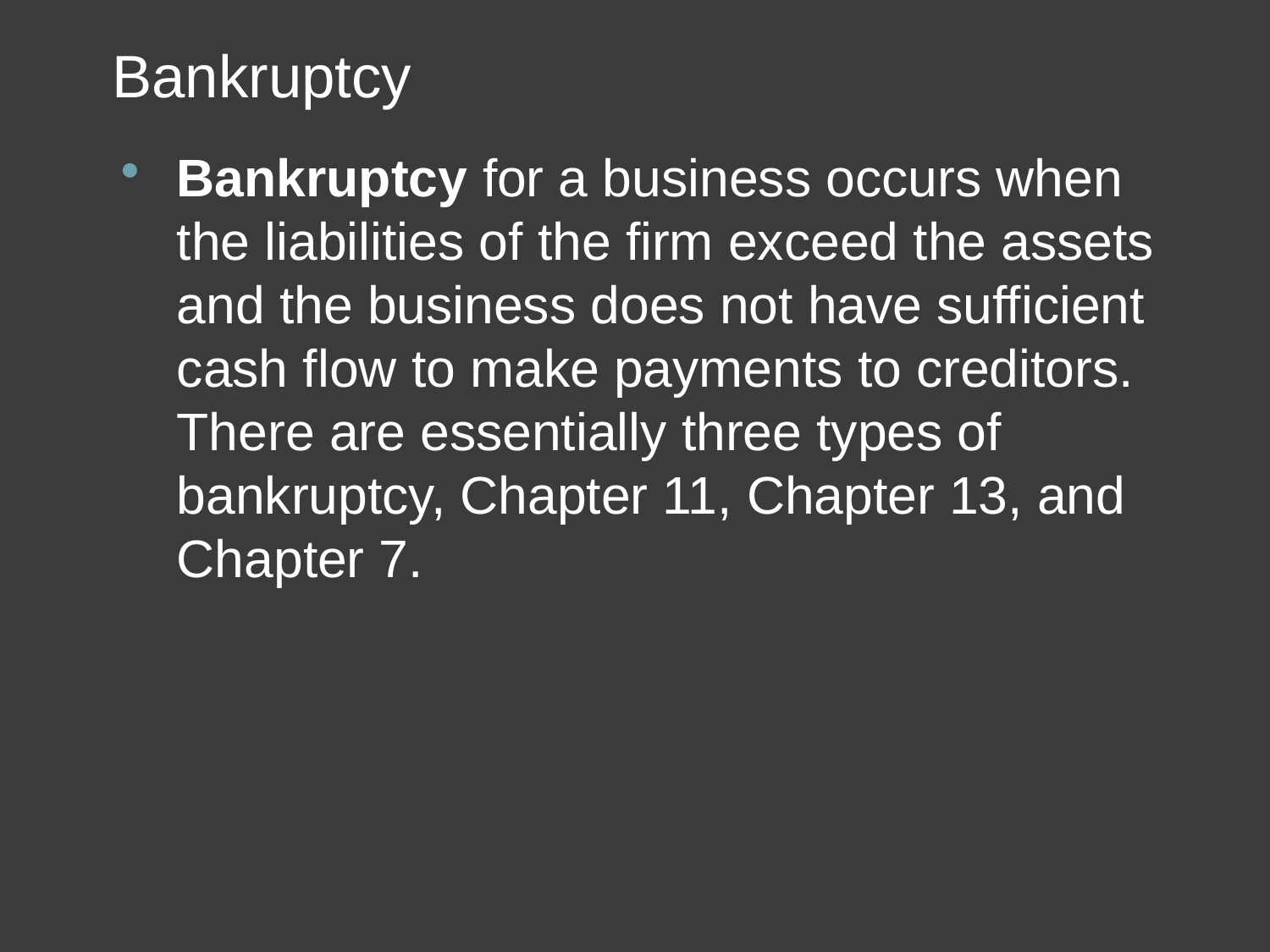

# Bankruptcy
Bankruptcy for a business occurs when the liabilities of the firm exceed the assets and the business does not have sufficient cash flow to make payments to creditors. There are essentially three types of bankruptcy, Chapter 11, Chapter 13, and Chapter 7.